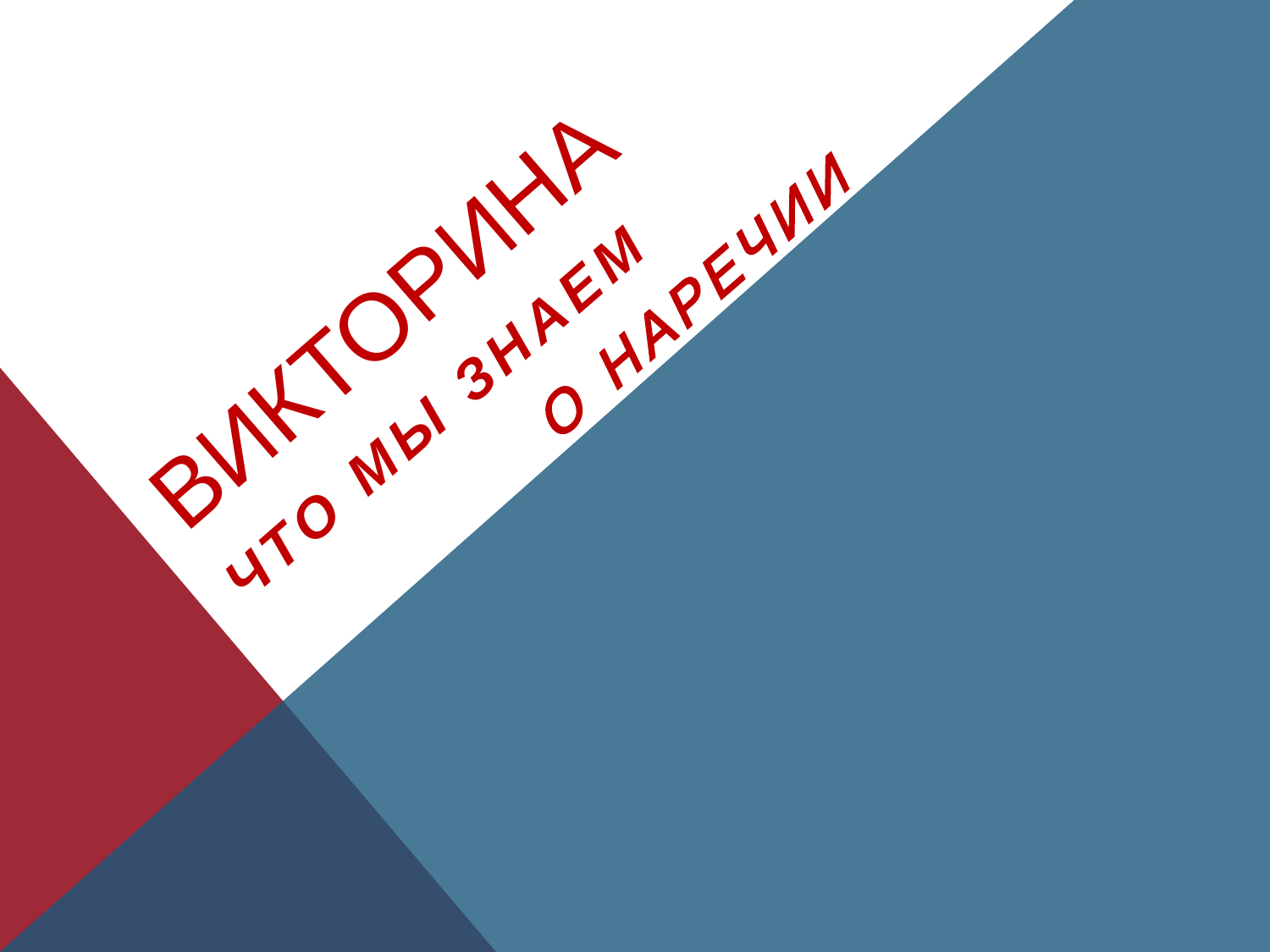

# ВИКТОРИНА
Что мы знаем
               о наречии